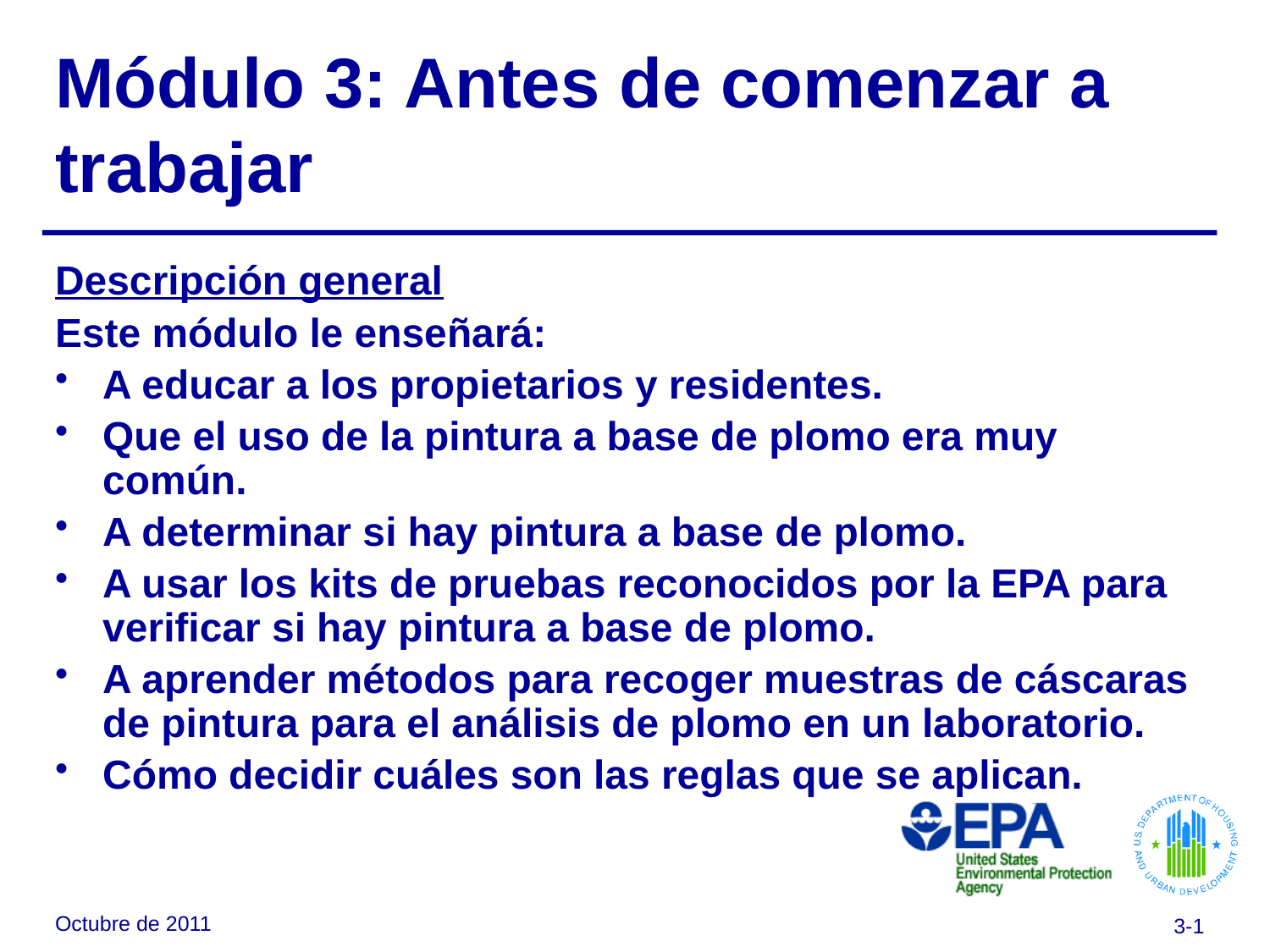

# Módulo 3: Antes de comenzar a trabajar
Descripción general
Este módulo le enseñará:
A educar a los propietarios y residentes.
Que el uso de la pintura a base de plomo era muy común.
A determinar si hay pintura a base de plomo.
A usar los kits de pruebas reconocidos por la EPA para verificar si hay pintura a base de plomo.
A aprender métodos para recoger muestras de cáscaras de pintura para el análisis de plomo en un laboratorio.
Cómo decidir cuáles son las reglas que se aplican.
Octubre de 2011
3-1